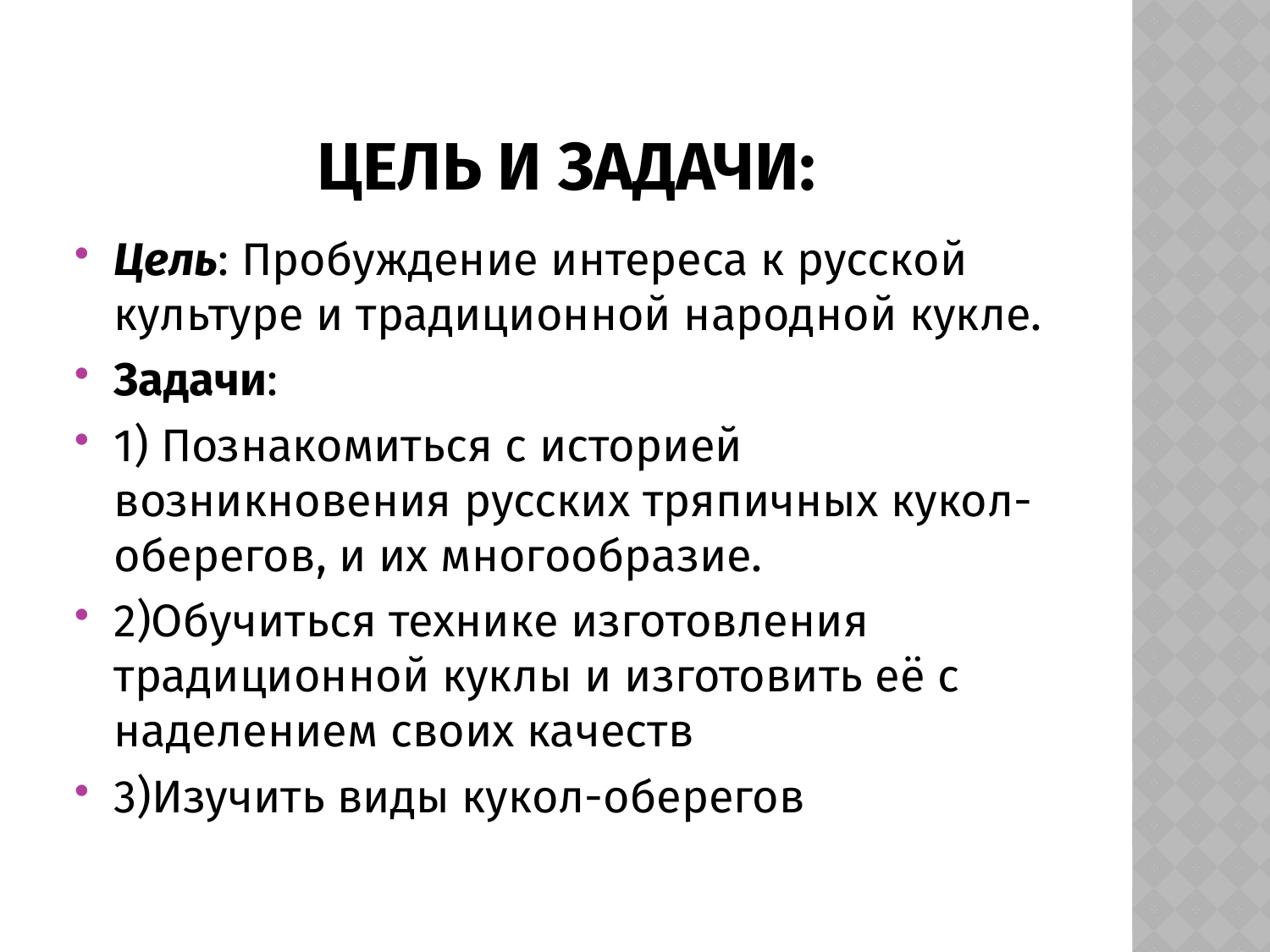

# Цель и задачи:
Цель: Пробуждение интереса к русской культуре и традиционной народной кукле.
Задачи:
1) Познакомиться с историей возникновения русских тряпичных кукол- оберегов, и их многообразие.
2)Обучиться технике изготовления традиционной куклы и изготовить её с наделением своих качеств
3)Изучить виды кукол-оберегов